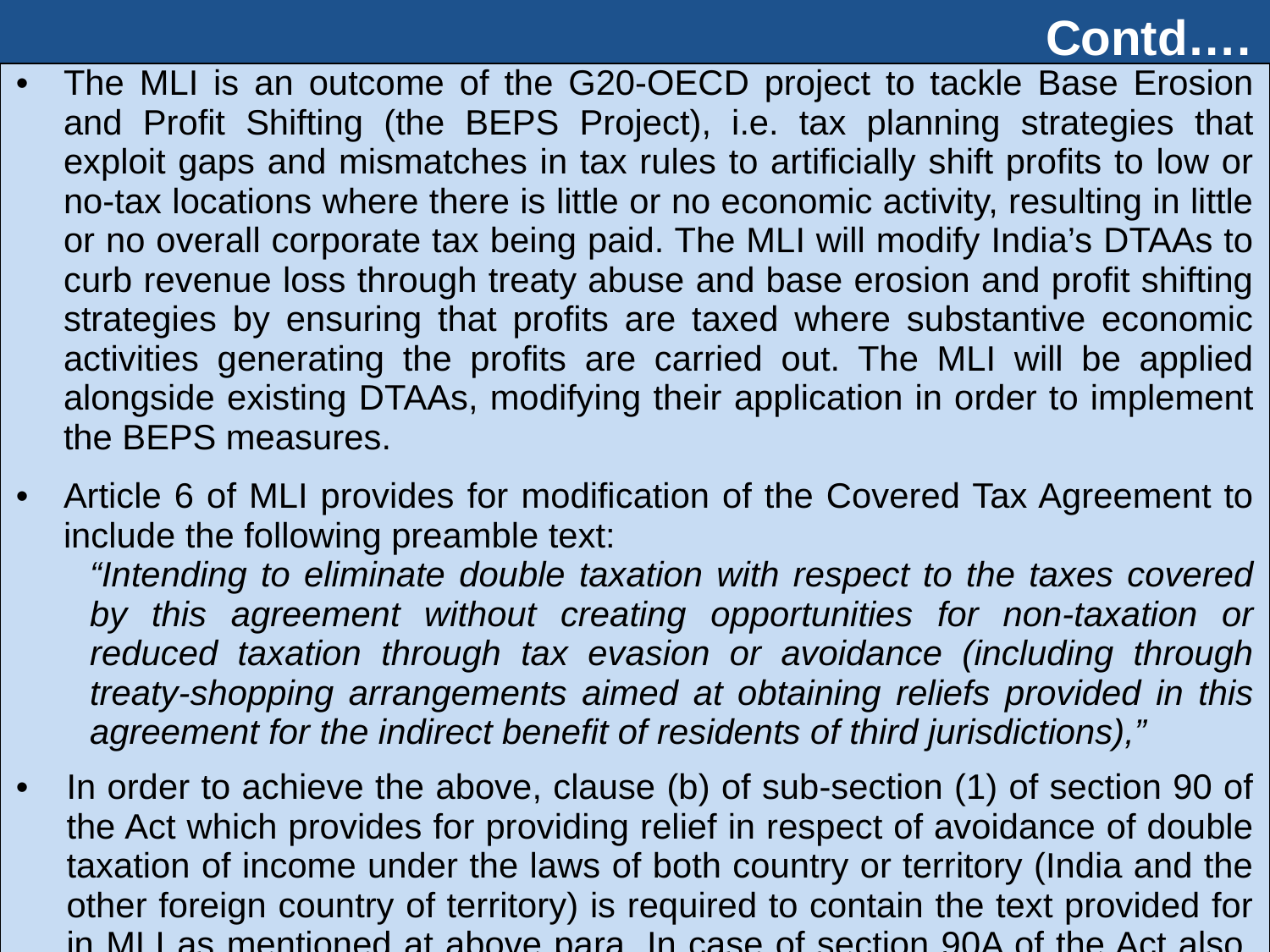

# Contd….
| The MLI is an outcome of the G20-OECD project to tackle Base Erosion and Profit Shifting (the BEPS Project), i.e. tax planning strategies that exploit gaps and mismatches in tax rules to artificially shift profits to low or no-tax locations where there is little or no economic activity, resulting in little or no overall corporate tax being paid. The MLI will modify India’s DTAAs to curb revenue loss through treaty abuse and base erosion and profit shifting strategies by ensuring that profits are taxed where substantive economic activities generating the profits are carried out. The MLI will be applied alongside existing DTAAs, modifying their application in order to implement the BEPS measures. Article 6 of MLI provides for modification of the Covered Tax Agreement to include the following preamble text: “Intending to eliminate double taxation with respect to the taxes covered by this agreement without creating opportunities for non-taxation or reduced taxation through tax evasion or avoidance (including through treaty-shopping arrangements aimed at obtaining reliefs provided in this agreement for the indirect benefit of residents of third jurisdictions),” In order to achieve the above, clause (b) of sub-section (1) of section 90 of the Act which provides for providing relief in respect of avoidance of double taxation of income under the laws of both country or territory (India and the other foreign country of territory) is required to contain the text provided for in MLI as mentioned at above para. In case of section 90A of the Act also, similar amendment would be required to be carried out. |
| --- |
164